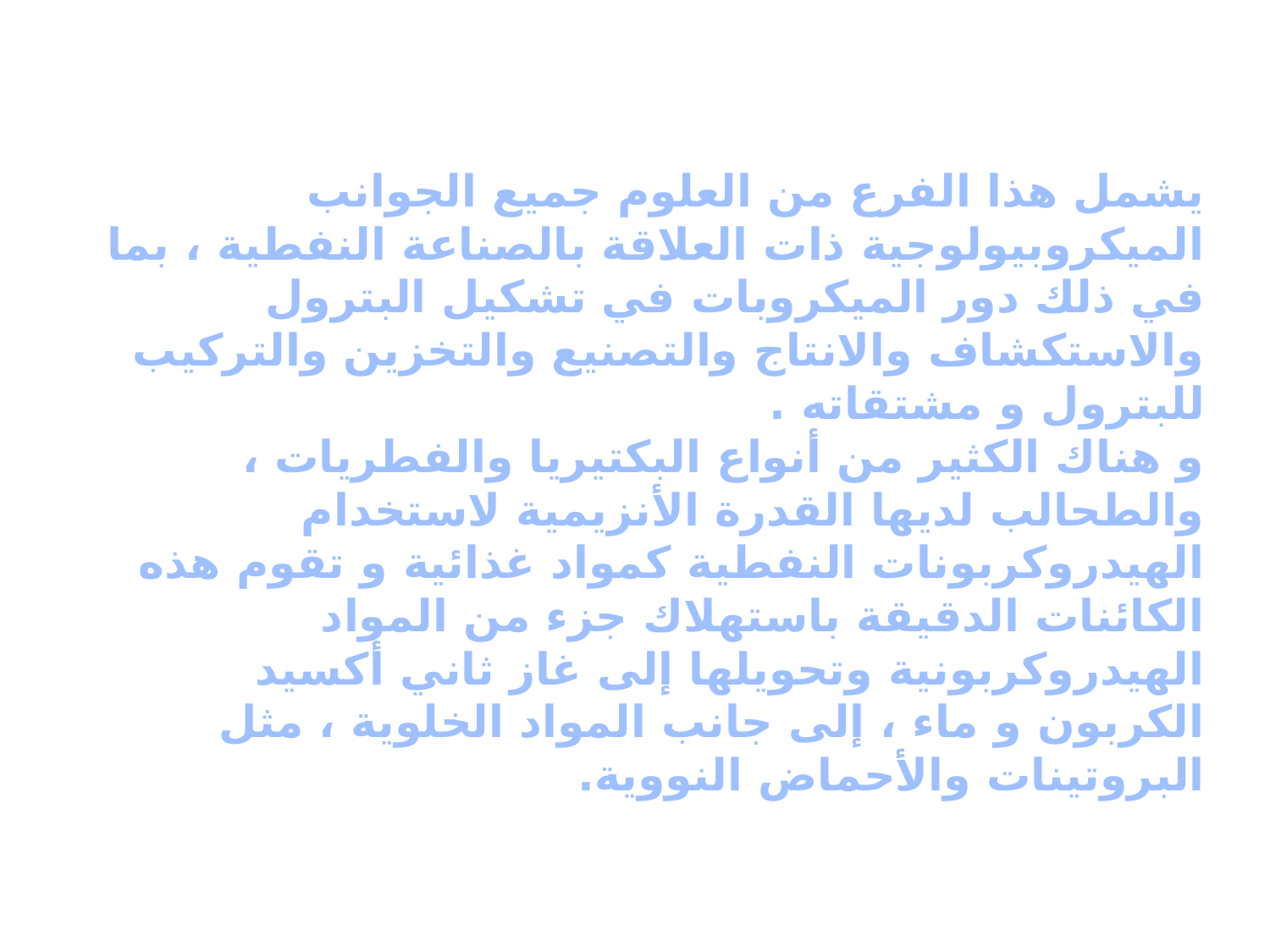

# يشمل هذا الفرع من العلوم جميع الجوانب الميكروبيولوجية ذات العلاقة بالصناعة النفطية ، بما في ذلك دور الميكروبات في تشكيل البترول والاستكشاف والانتاج والتصنيع والتخزين والتركيب للبترول و مشتقاته . و هناك الكثير من أنواع البكتيريا والفطريات ، والطحالب لديها القدرة الأنزيمية لاستخدام الهيدروكربونات النفطية كمواد غذائية و تقوم هذه الكائنات الدقيقة باستهلاك جزء من المواد الهيدروكربونية وتحويلها إلى غاز ثاني أكسيد الكربون و ماء ، إلى جانب المواد الخلوية ، مثل البروتينات والأحماض النووية.